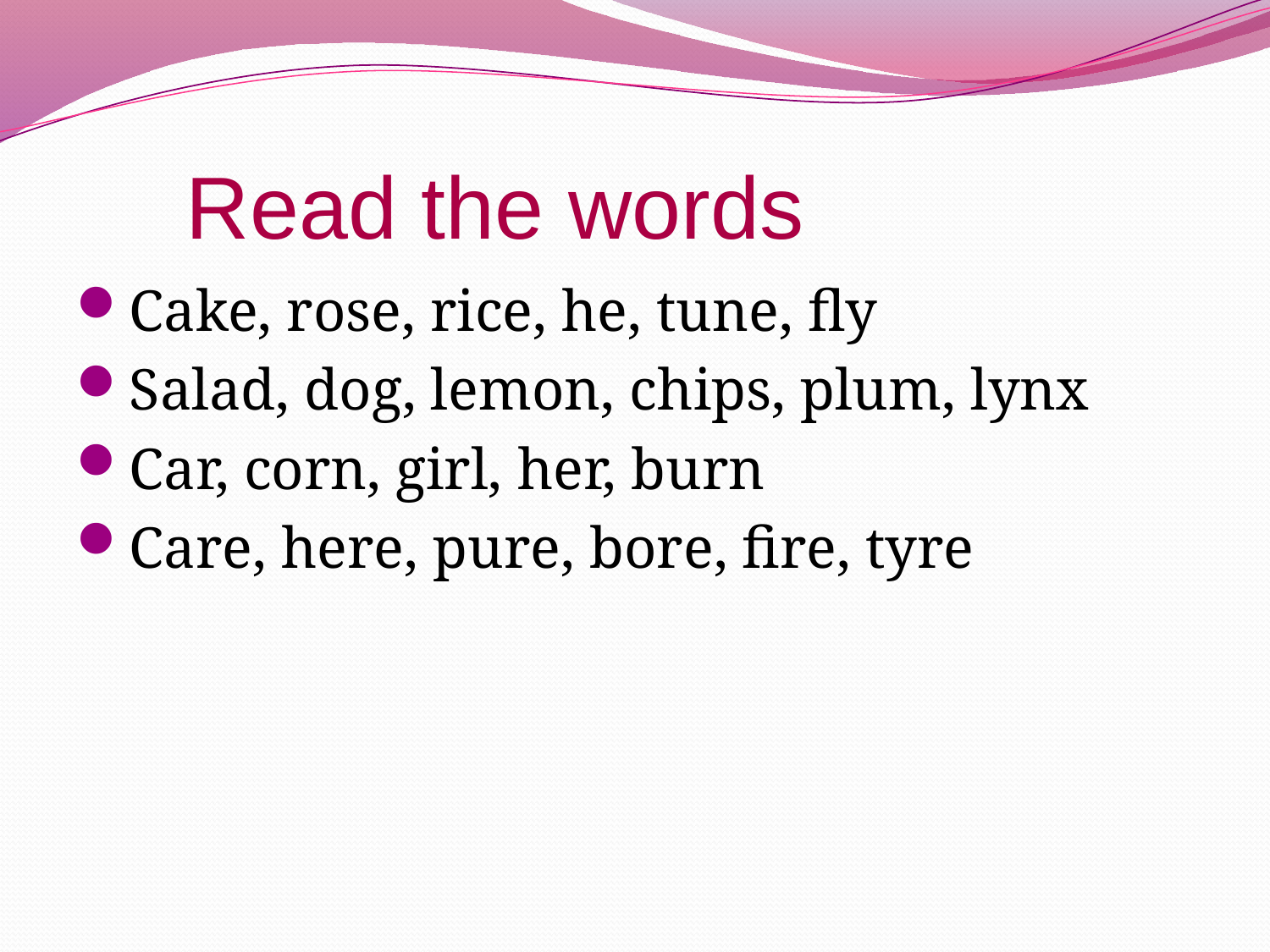

# Read the words
Cake, rose, rice, he, tune, fly
Salad, dog, lemon, chips, plum, lynx
Car, corn, girl, her, burn
Care, here, pure, bore, fire, tyre